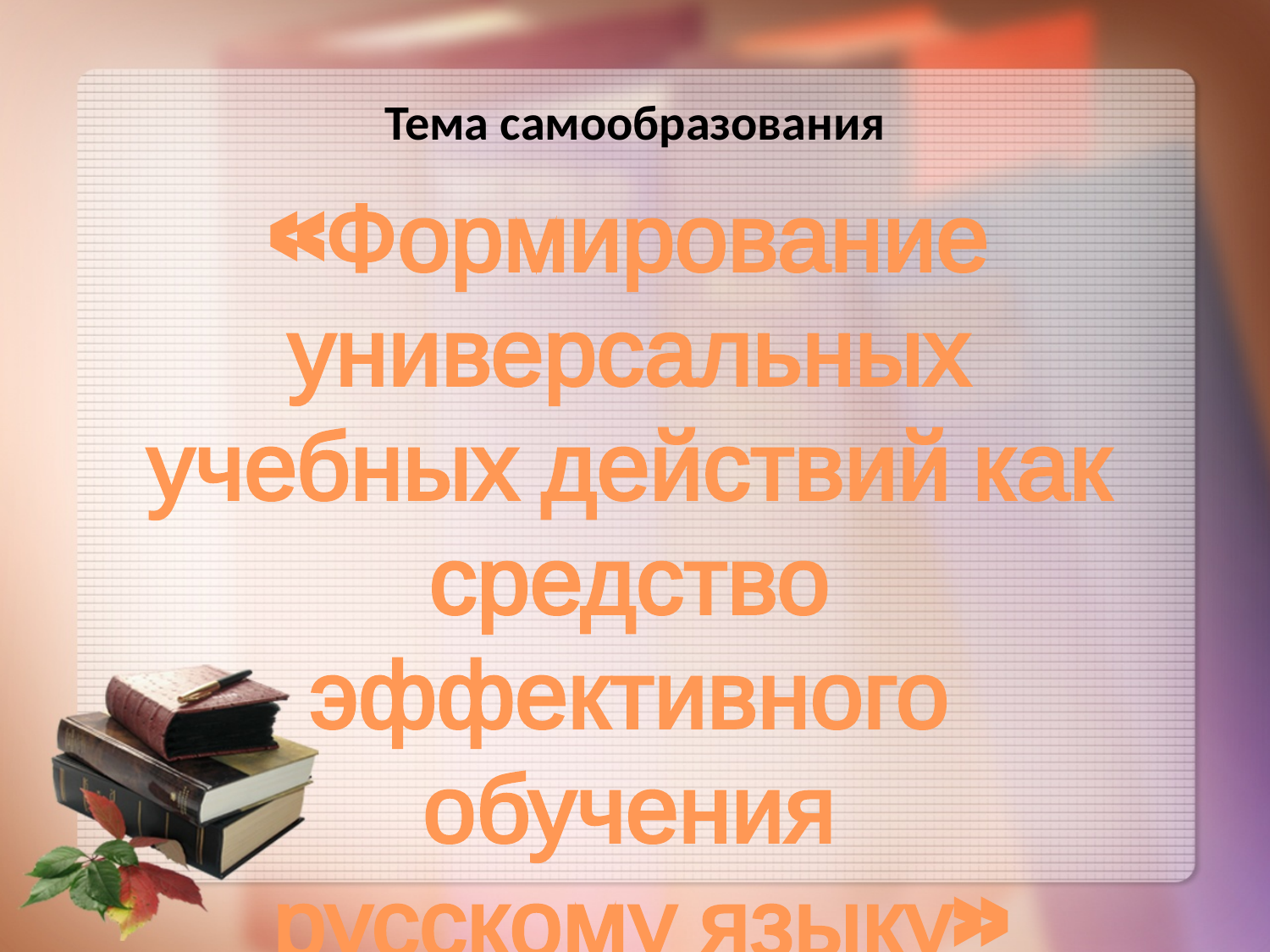

Тема самообразования

«Формирование универсальных учебных действий как средство эффективного обучения
 русскому языку»